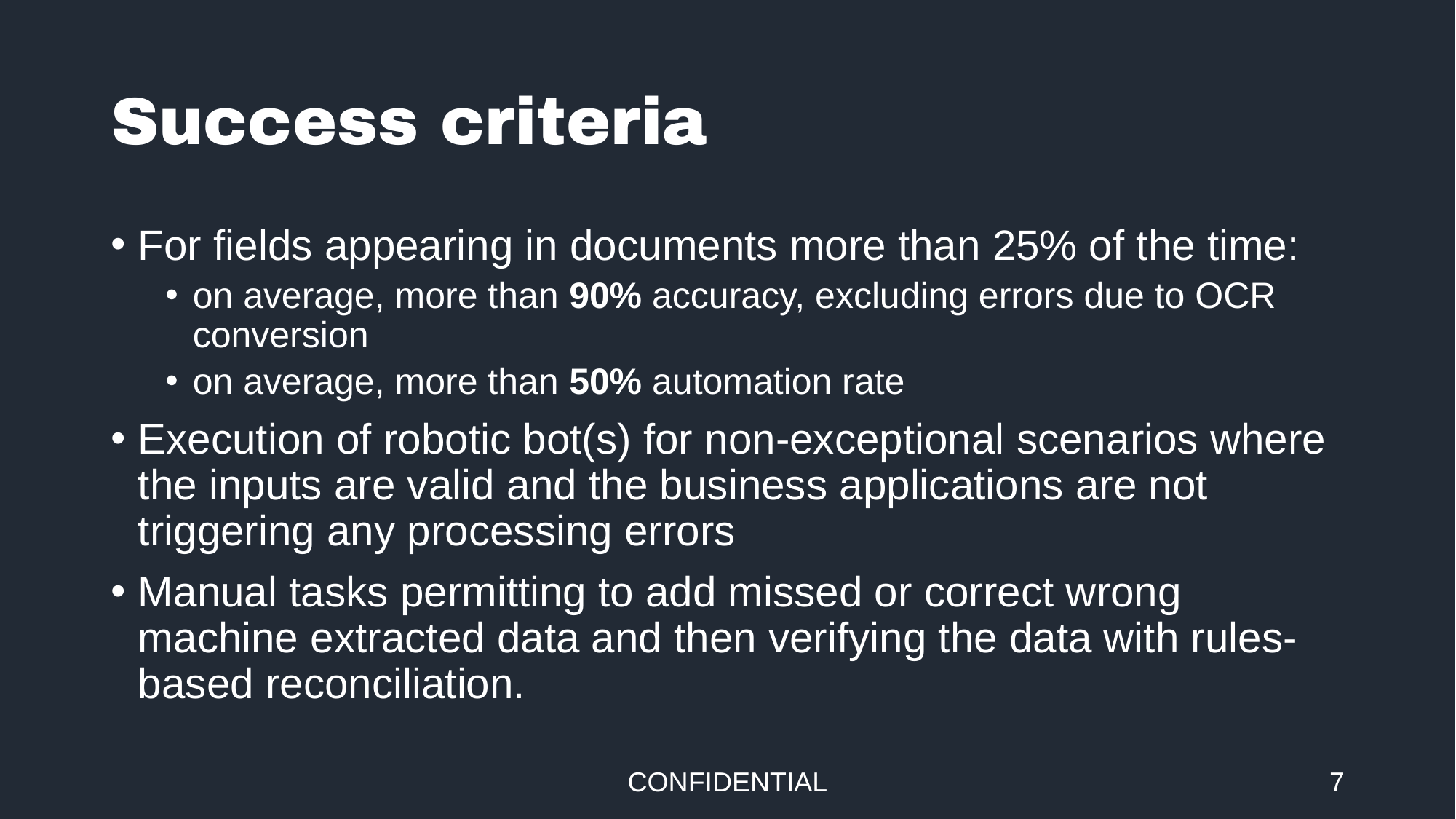

# Success criteria
For fields appearing in documents more than 25% of the time:
on average, more than 90% accuracy, excluding errors due to OCR conversion
on average, more than 50% automation rate
Execution of robotic bot(s) for non-exceptional scenarios where the inputs are valid and the business applications are not triggering any processing errors
Manual tasks permitting to add missed or correct wrong machine extracted data and then verifying the data with rules-based reconciliation.

CONFIDENTIAL
7